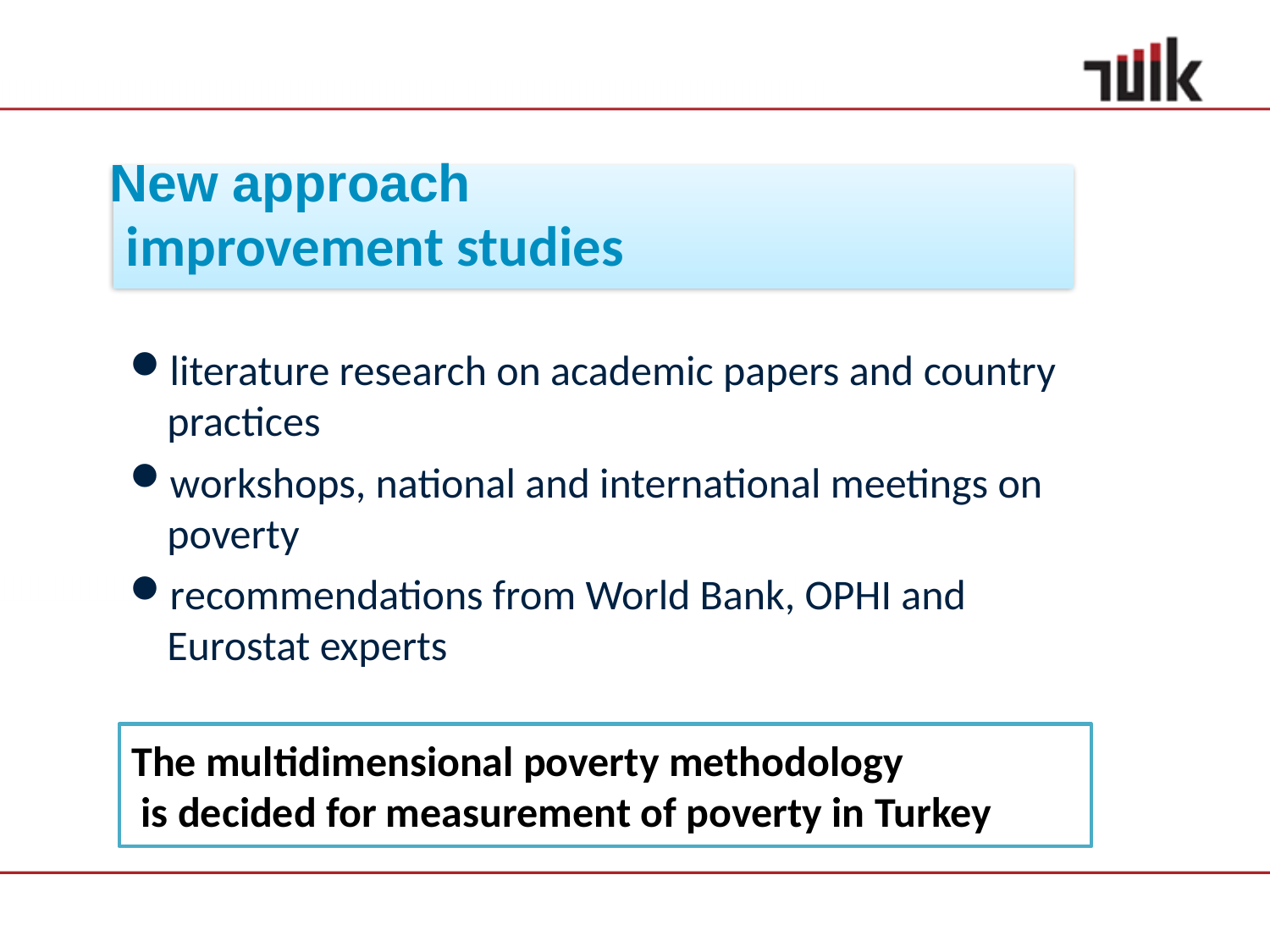

New approach
improvement studies
literature research on academic papers and country practices
workshops, national and international meetings on poverty
recommendations from World Bank, OPHI and Eurostat experts

The multidimensional poverty methodology                    is decided for measurement of poverty in Turkey